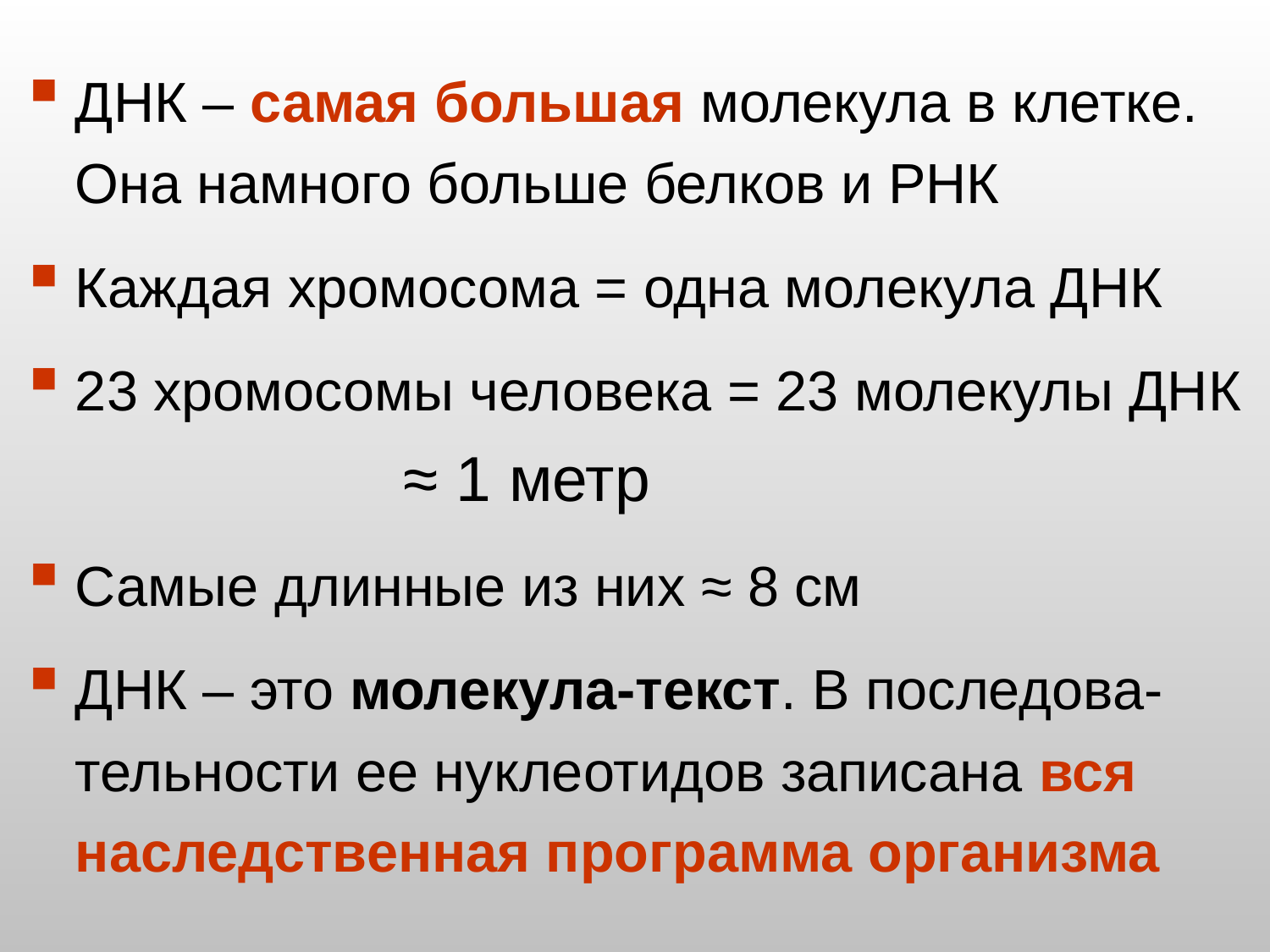

ДНК – самая большая молекула в клетке. Она намного больше белков и РНК
Каждая хромосома = одна молекула ДНК
23 хромосомы человека = 23 молекулы ДНК
                        ≈ 1 метр
Самые длинные из них ≈ 8 см
ДНК – это молекула-текст. В последова-тельности ее нуклеотидов записана вся наследственная программа организма